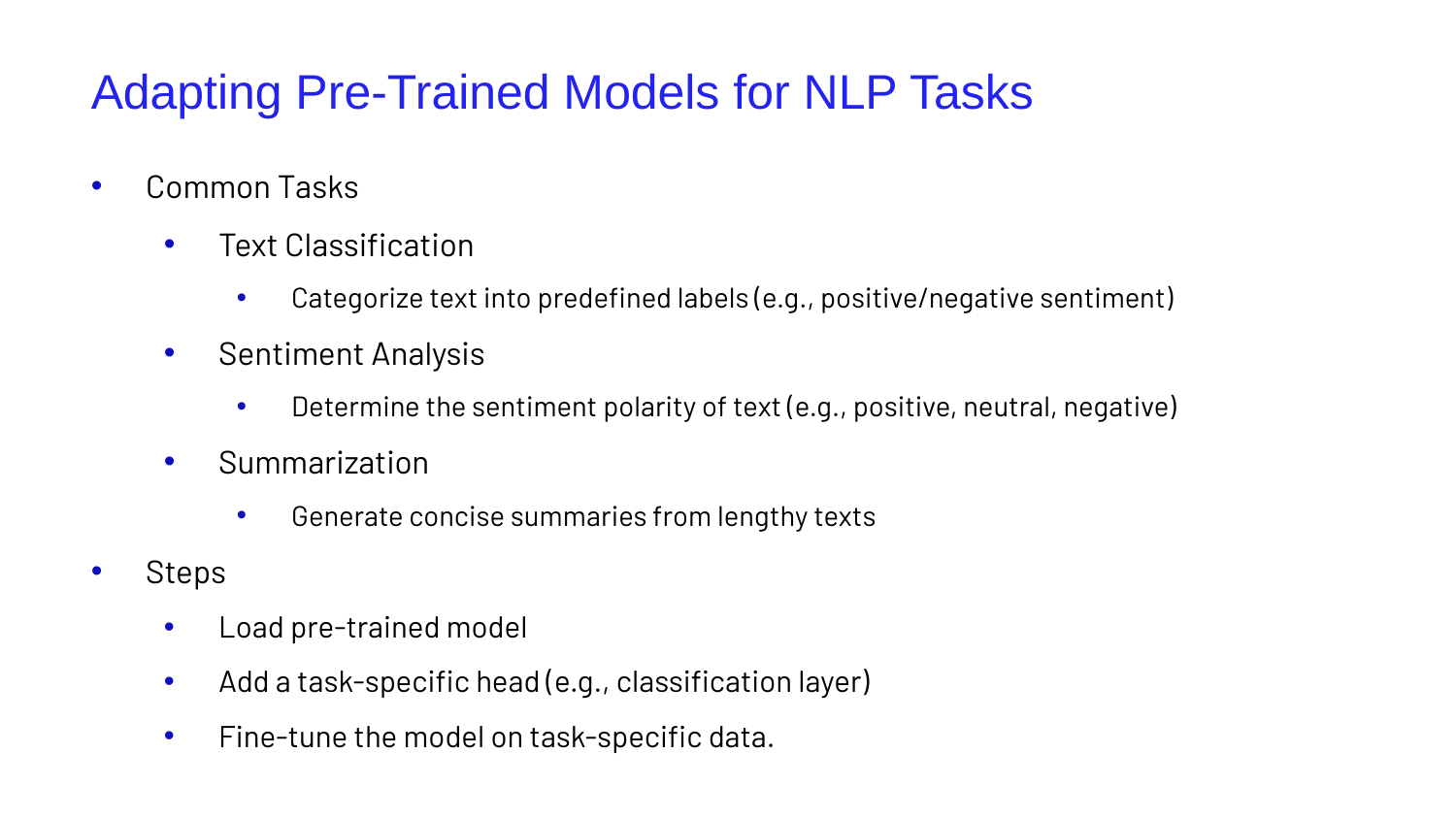

Adapting Pre-Trained Models for NLP Tasks
Common Tasks
Text Classification
Categorize text into predefined labels (e.g., positive/negative sentiment)
Sentiment Analysis
Determine the sentiment polarity of text (e.g., positive, neutral, negative)
Summarization
Generate concise summaries from lengthy texts
Steps
Load pre-trained model
Add a task-specific head (e.g., classification layer)
Fine-tune the model on task-specific data.